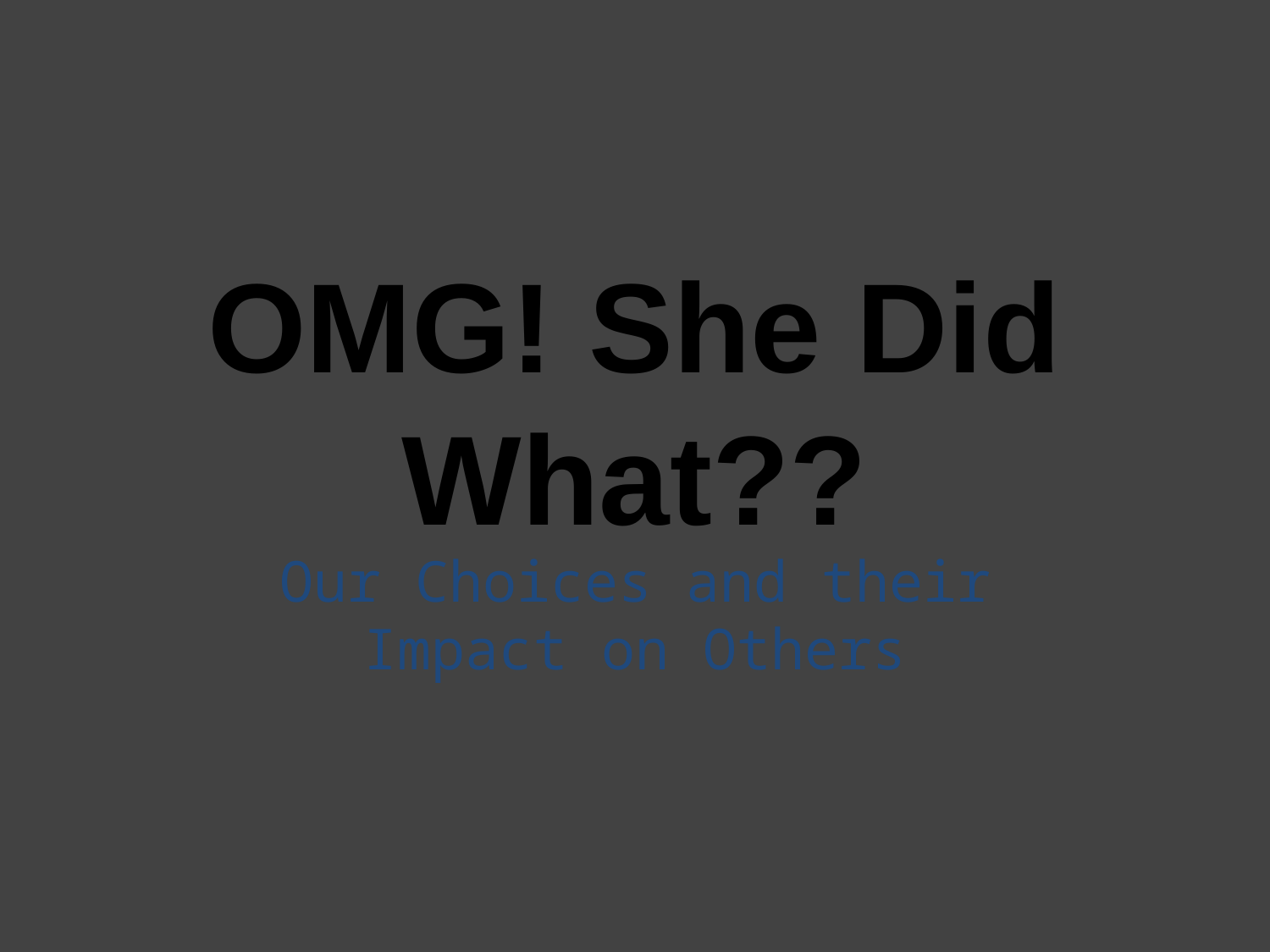

# OMG! She Did What??
Our Choices and their Impact on Others